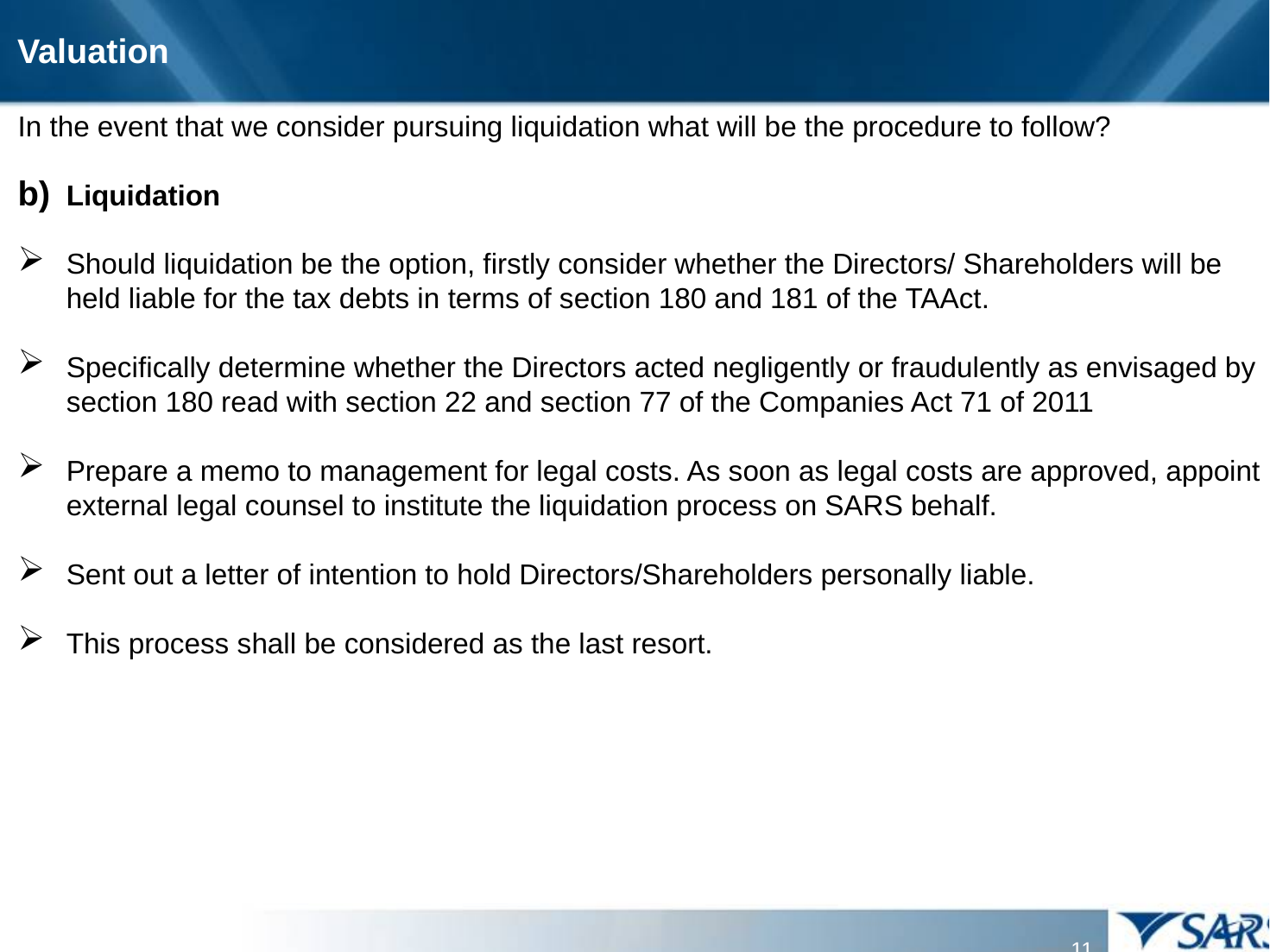

# Valuation
In the event that we consider pursuing liquidation what will be the procedure to follow?

Liquidation

Should liquidation be the option, firstly consider whether the Directors/ Shareholders will be held liable for the tax debts in terms of section 180 and 181 of the TAAct.

Specifically determine whether the Directors acted negligently or fraudulently as envisaged by section 180 read with section 22 and section 77 of the Companies Act 71 of 2011

Prepare a memo to management for legal costs. As soon as legal costs are approved, appoint external legal counsel to institute the liquidation process on SARS behalf.

Sent out a letter of intention to hold Directors/Shareholders personally liable.

This process shall be considered as the last resort.

11